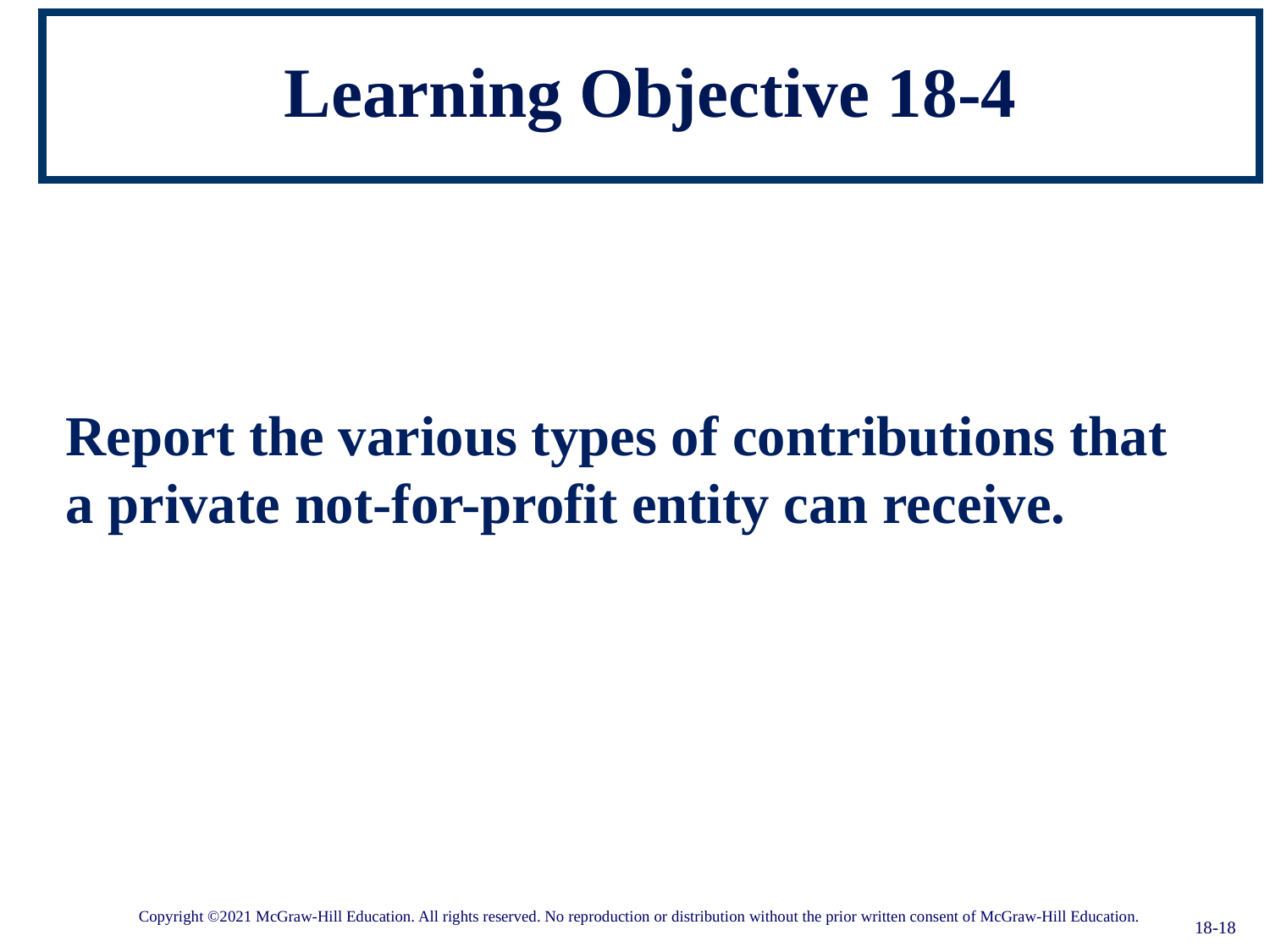

# Learning Objective 18-4

Report the various types of contributions that a private not-for-profit entity can receive.

18-18
Copyright ©2021 McGraw-Hill Education. All rights reserved. No reproduction or distribution without the prior written consent of McGraw-Hill Education.